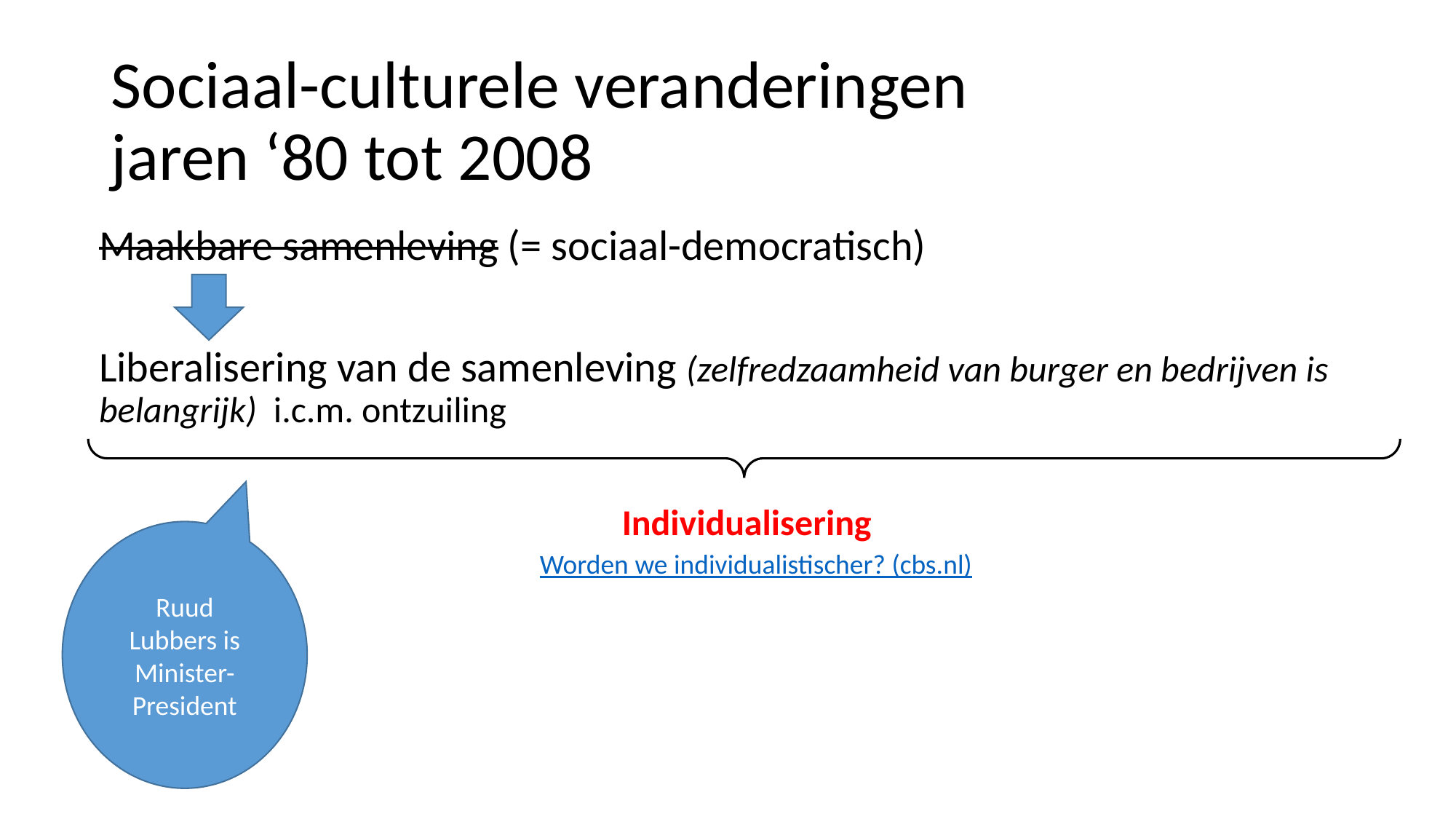

# Sociaal-culturele veranderingen jaren ‘80 tot 2008
Maakbare samenleving (= sociaal-democratisch)

Liberalisering van de samenleving (zelfredzaamheid van burger en bedrijven is belangrijk)  i.c.m. ontzuiling

Individualisering
Ruud Lubbers is Minister-President
Worden we individualistischer? (cbs.nl)